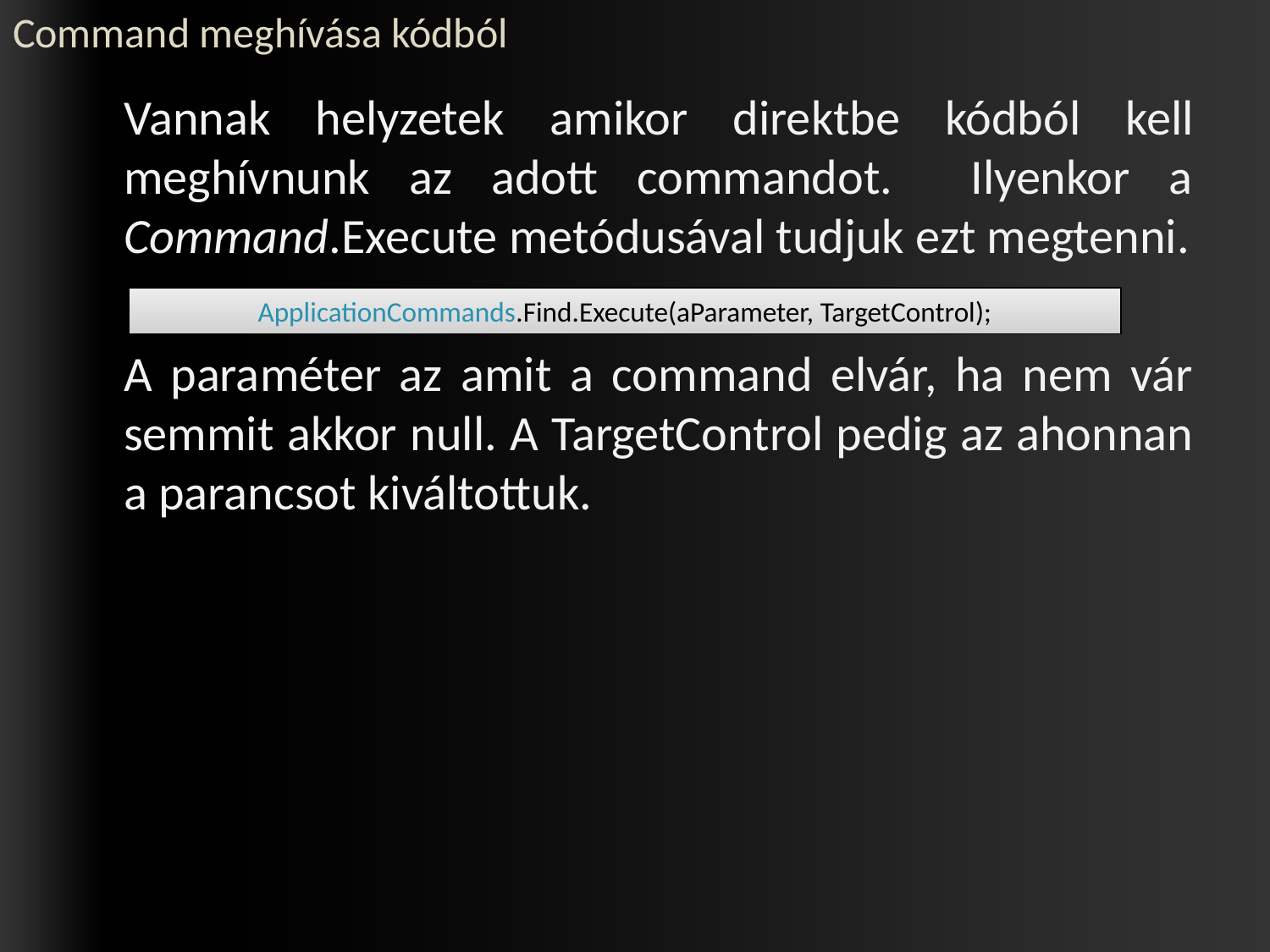

# Command meghívása kódból
	Vannak helyzetek amikor direktbe kódból kell meghívnunk az adott commandot.  Ilyenkor a Command.Execute metódusával tudjuk ezt megtenni.

	A paraméter az amit a command elvár, ha nem vár semmit akkor null. A TargetControl pedig az ahonnan a parancsot kiváltottuk.
ApplicationCommands.Find.Execute(aParameter, TargetControl);